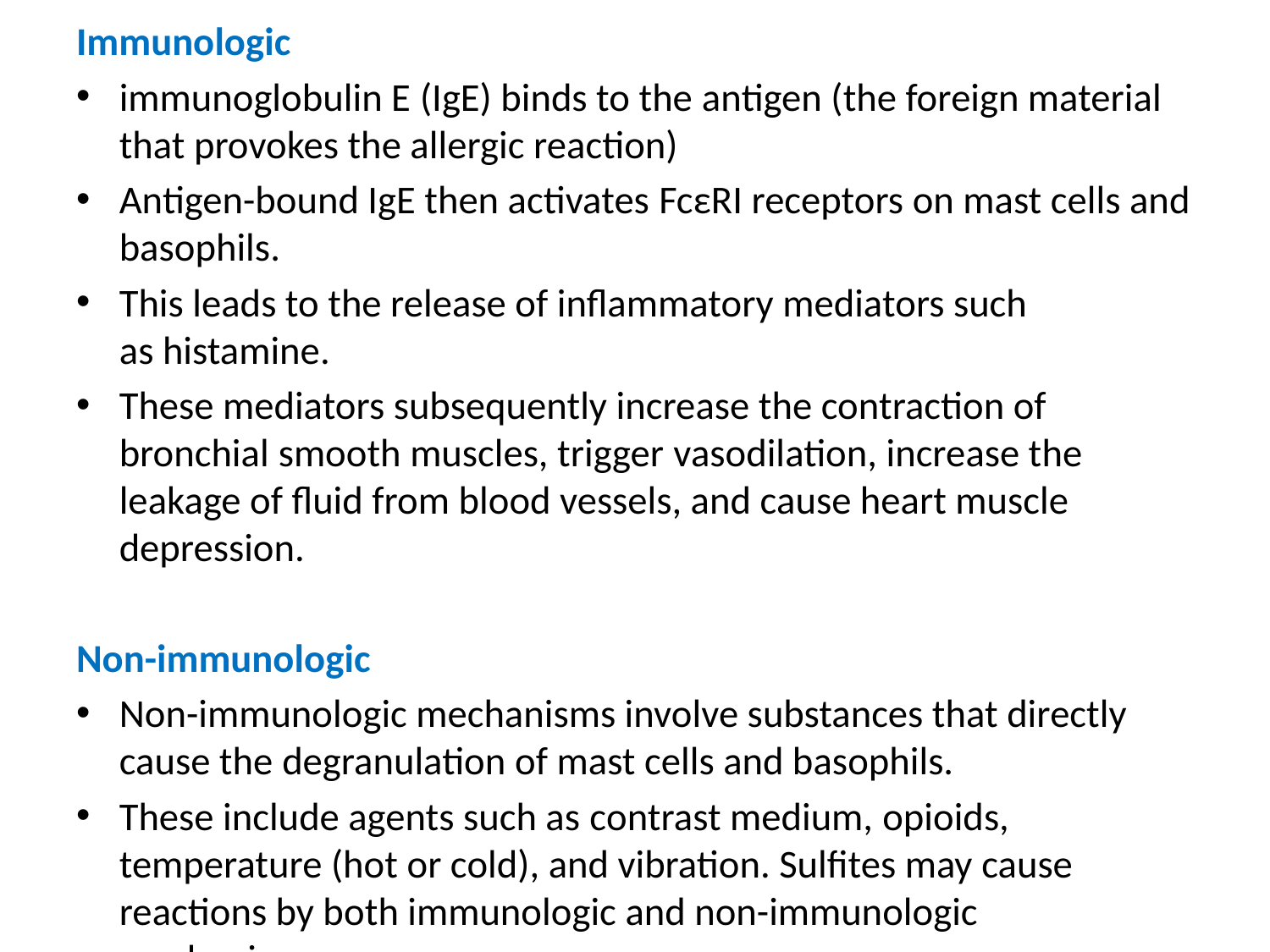

Immunologic
immunoglobulin E (IgE) binds to the antigen (the foreign material that provokes the allergic reaction)
Antigen-bound IgE then activates FcεRI receptors on mast cells and basophils.
This leads to the release of inflammatory mediators such as histamine.
These mediators subsequently increase the contraction of bronchial smooth muscles, trigger vasodilation, increase the leakage of fluid from blood vessels, and cause heart muscle depression.

Non-immunologic
Non-immunologic mechanisms involve substances that directly cause the degranulation of mast cells and basophils.
These include agents such as contrast medium, opioids, temperature (hot or cold), and vibration. Sulfites may cause reactions by both immunologic and non-immunologic mechanisms.